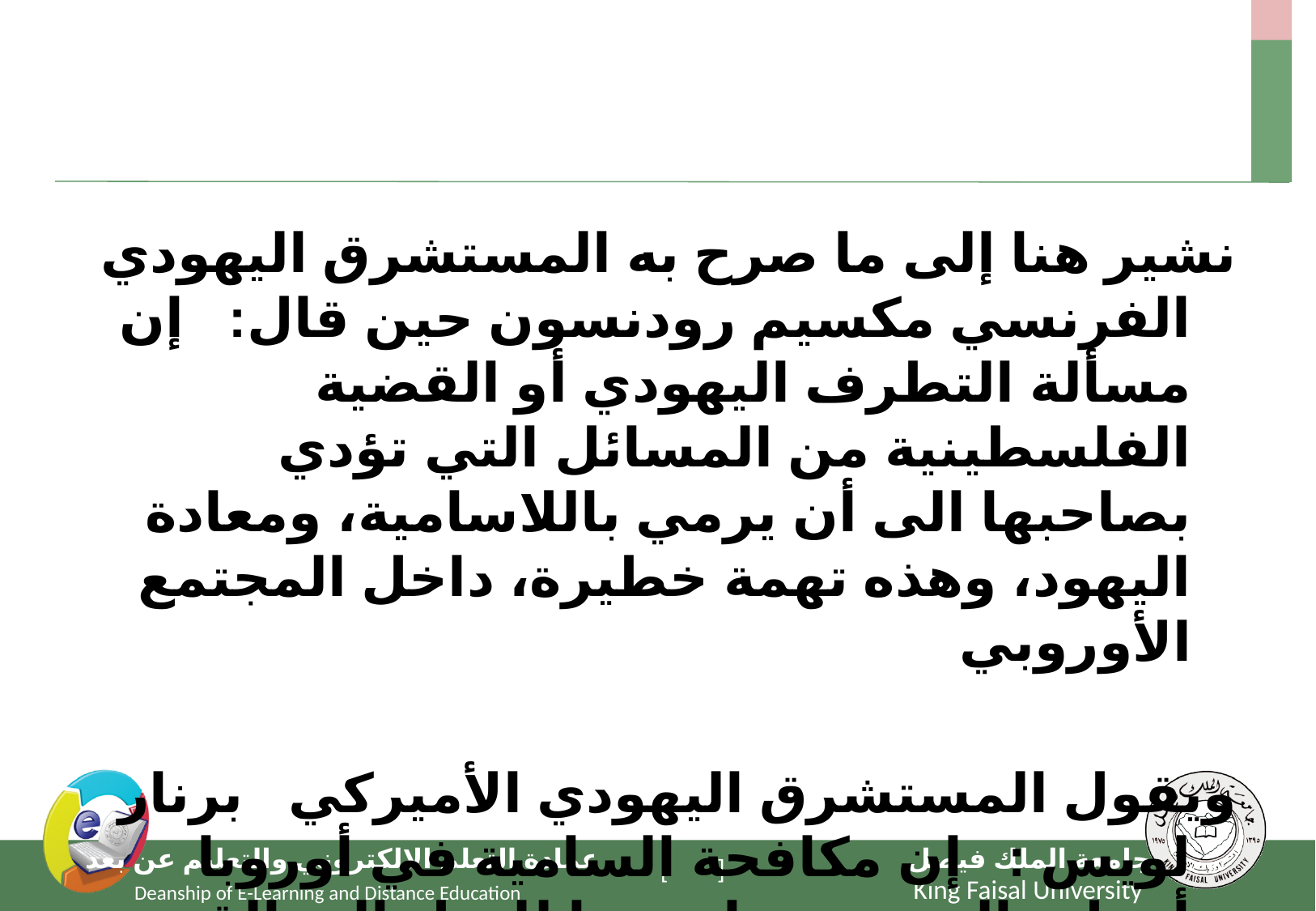

#
نشير هنا إلى ما صرح به المستشرق اليهودي الفرنسي مكسيم رودنسون حين قال:   إن مسألة التطرف اليهودي أو القضية الفلسطينية من المسائل التي تؤدي بصاحبها الى أن يرمي باللاسامية، ومعادة اليهود، وهذه تهمة خطيرة، داخل المجتمع الأوروبي

ويقول المستشرق اليهودي الأميركي   برنار لويس :   إن مكافحة السامية في أوروبا أعطى اليهود سببا جديدا للميل إلى القومية اليهودية